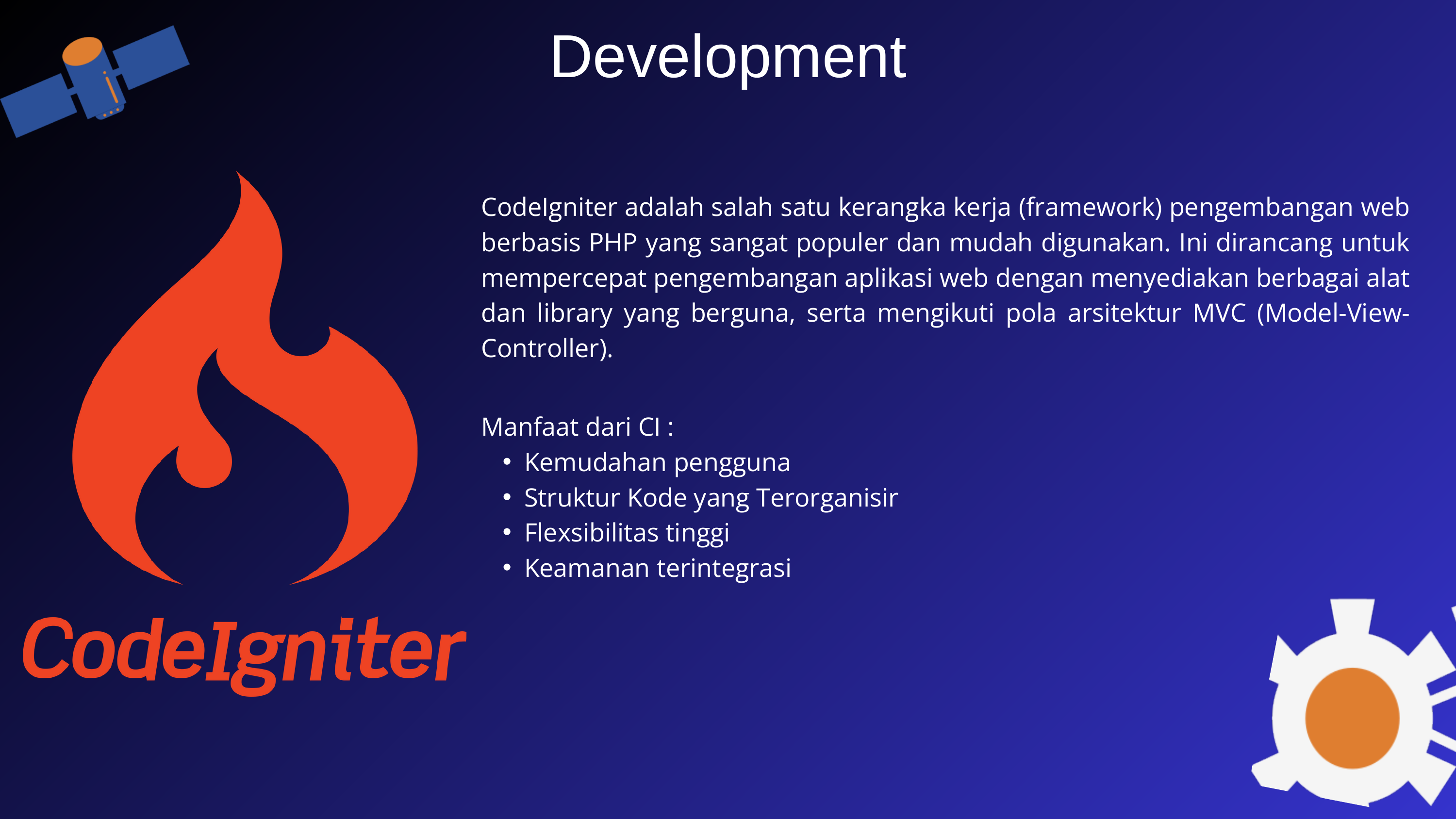

Development

CodeIgniter adalah salah satu kerangka kerja (framework) pengembangan web berbasis PHP yang sangat populer dan mudah digunakan. Ini dirancang untuk mempercepat pengembangan aplikasi web dengan menyediakan berbagai alat dan library yang berguna, serta mengikuti pola arsitektur MVC (Model-View-Controller).

Manfaat dari CI :
Kemudahan pengguna
Struktur Kode yang Terorganisir
Flexsibilitas tinggi
Keamanan terintegrasi